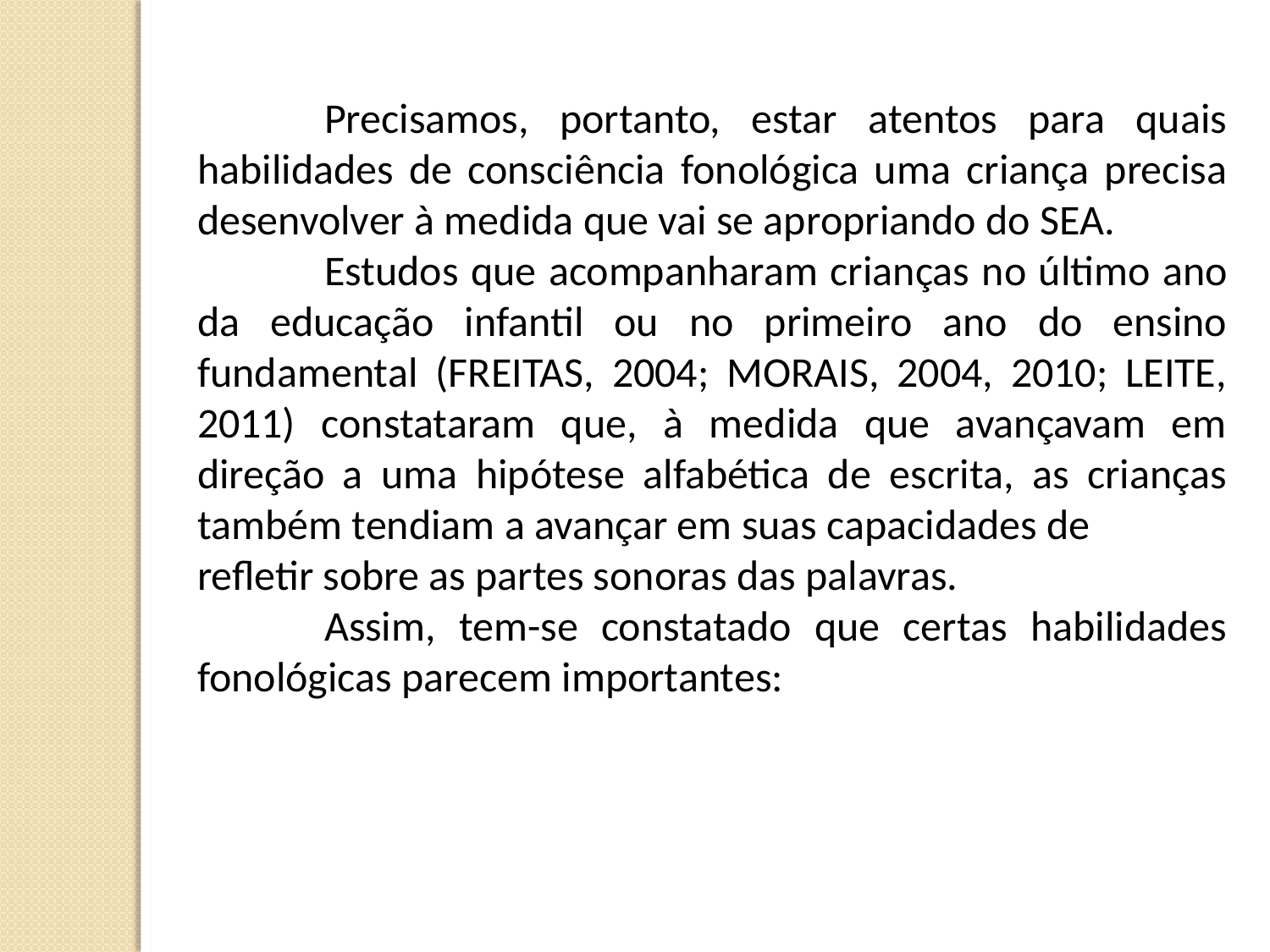

Precisamos, portanto, estar atentos para quais habilidades de consciência fonológica uma criança precisa desenvolver à medida que vai se apropriando do SEA.
	Estudos que acompanharam crianças no último ano da educação infantil ou no primeiro ano do ensino fundamental (FREITAS, 2004; MORAIS, 2004, 2010; LEITE, 2011) constataram que, à medida que avançavam em direção a uma hipótese alfabética de escrita, as crianças também tendiam a avançar em suas capacidades de
refletir sobre as partes sonoras das palavras.
	Assim, tem-se constatado que certas habilidades fonológicas parecem importantes: